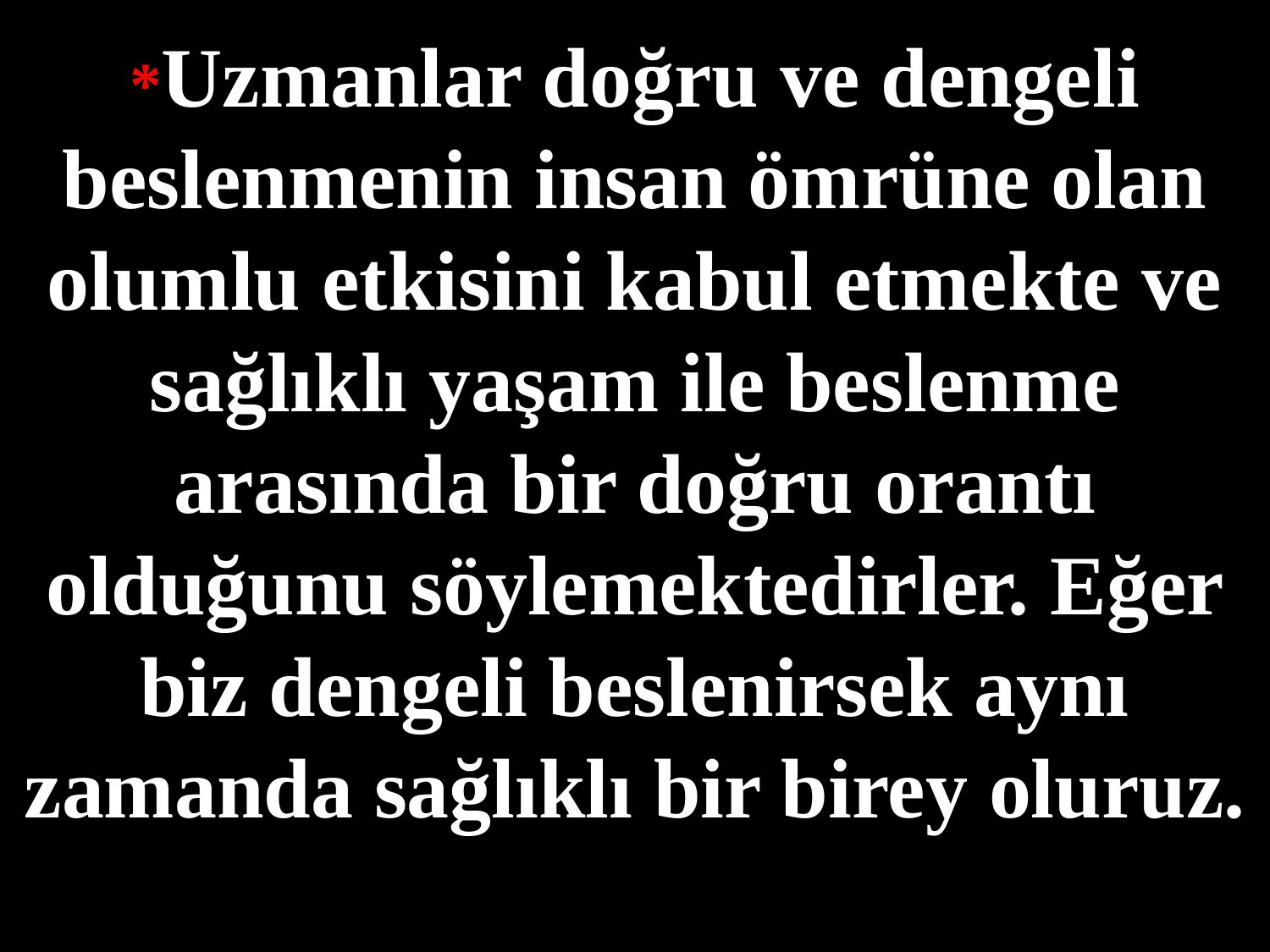

*Uzmanlar doğru ve dengeli beslenmenin insan ömrüne olan olumlu etkisini kabul etmekte ve sağlıklı yaşam ile beslenme arasında bir doğru orantı olduğunu söylemektedirler. Eğer biz dengeli beslenirsek aynı zamanda sağlıklı bir birey oluruz.

#